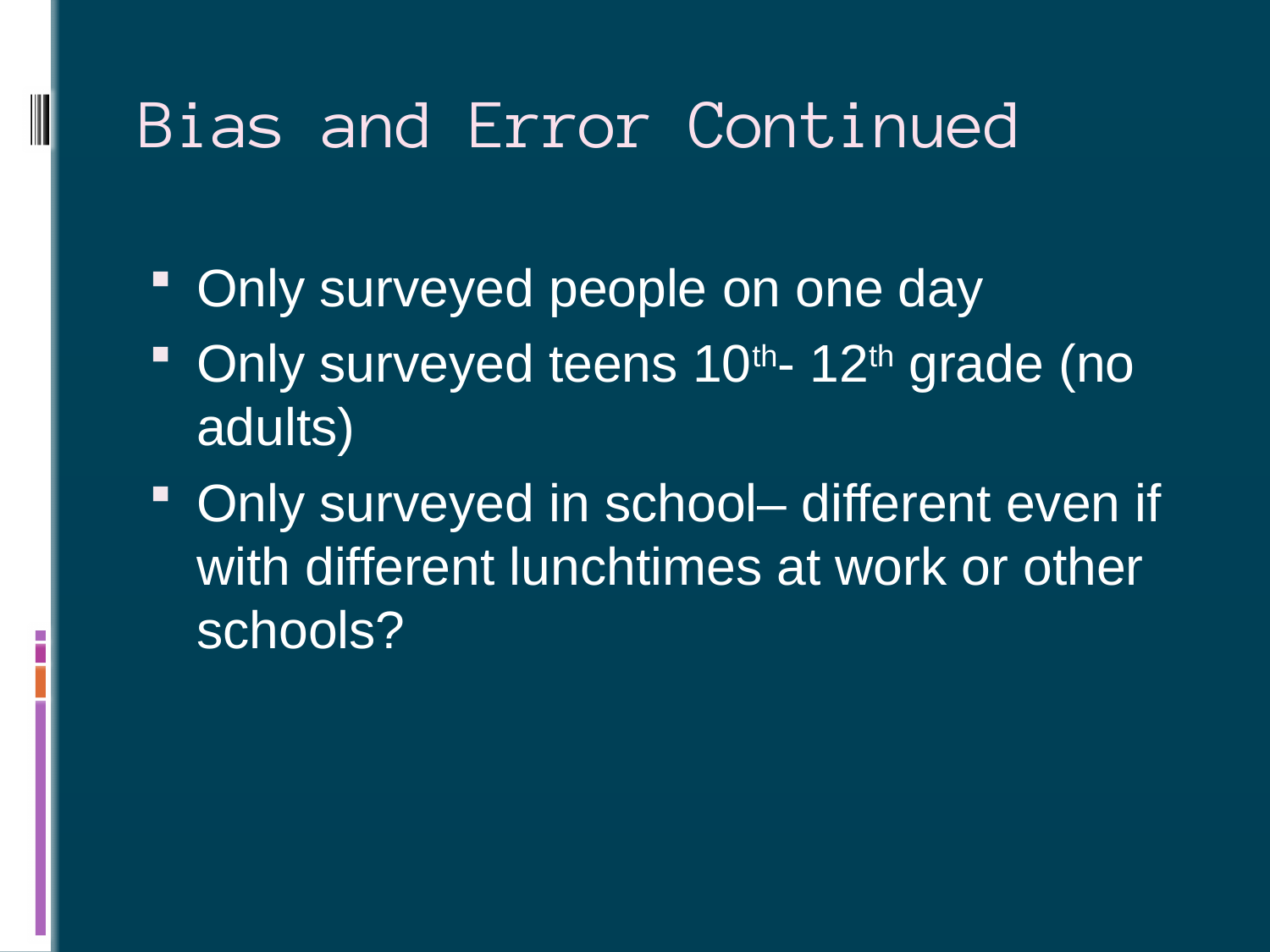

# Bias and Error Continued
Only surveyed people on one day
Only surveyed teens 10th- 12th grade (no adults)
Only surveyed in school– different even if with different lunchtimes at work or other schools?